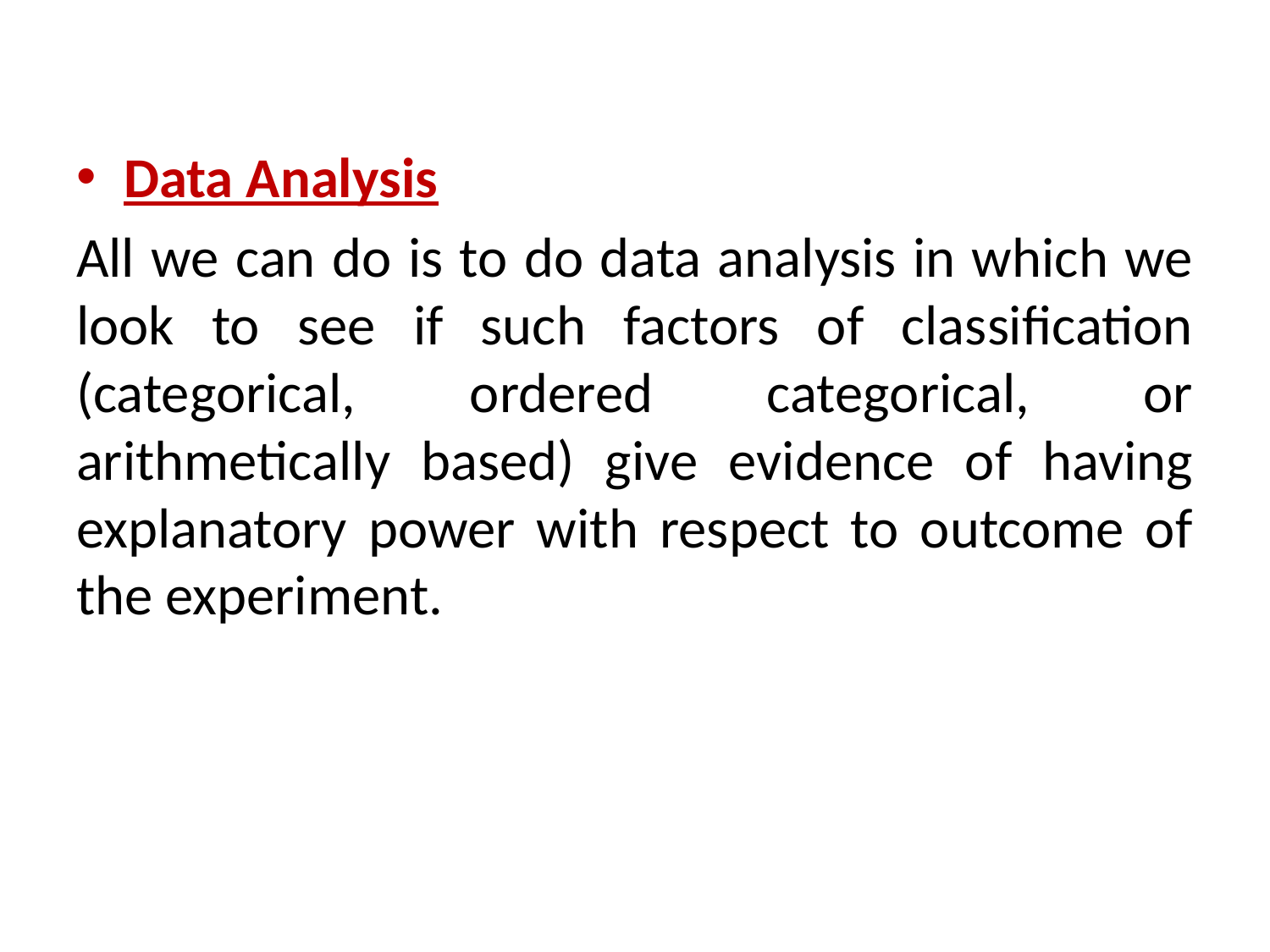

Data Analysis
All we can do is to do data analysis in which we look to see if such factors of classification (categorical, ordered categorical, or arithmetically based) give evidence of having explanatory power with respect to outcome of the experiment.